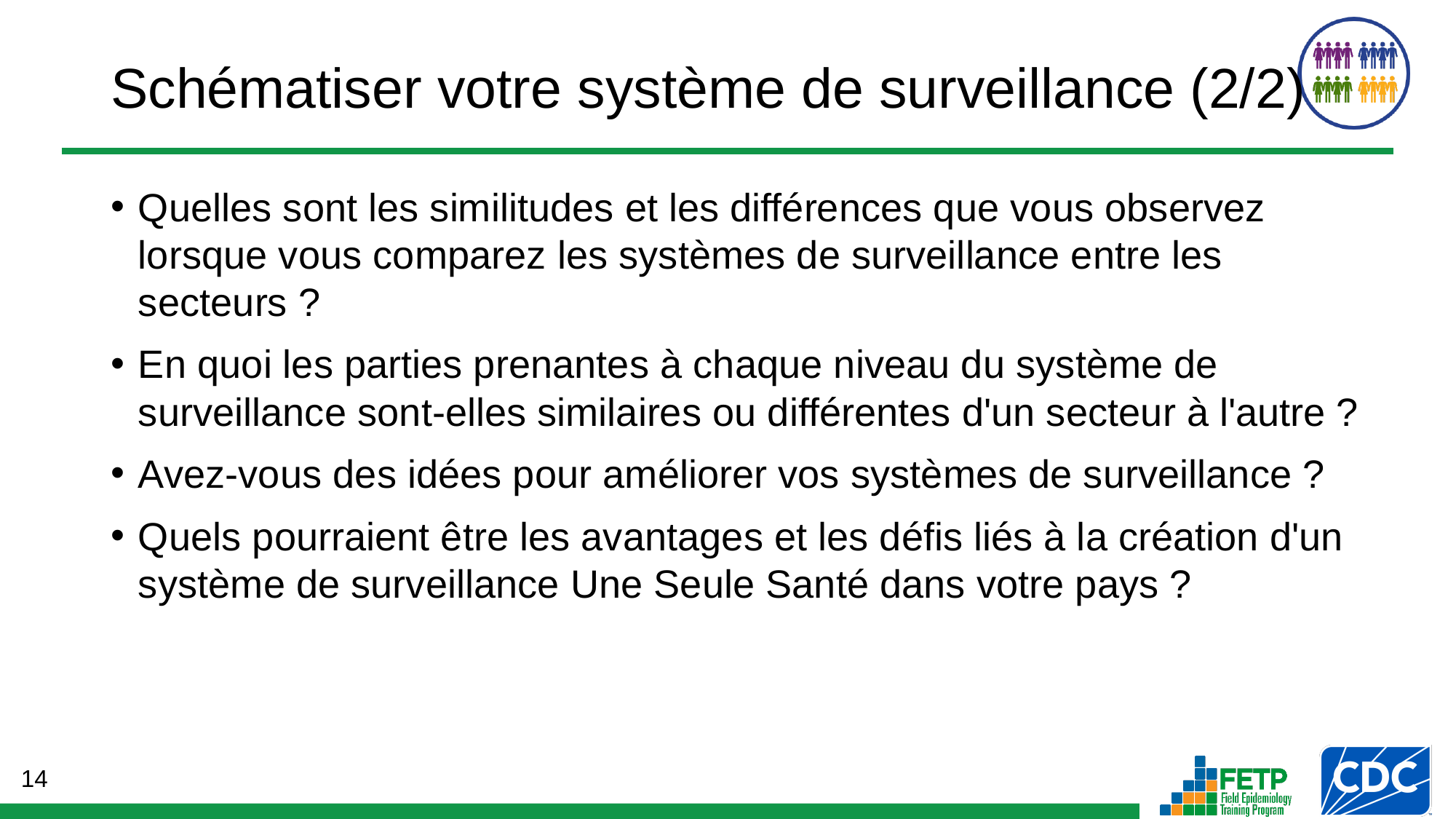

Schématiser votre système de surveillance (2/2)
Quelles sont les similitudes et les différences que vous observez lorsque vous comparez les systèmes de surveillance entre les secteurs ?
En quoi les parties prenantes à chaque niveau du système de surveillance sont-elles similaires ou différentes d'un secteur à l'autre ?
Avez-vous des idées pour améliorer vos systèmes de surveillance ?
Quels pourraient être les avantages et les défis liés à la création d'un système de surveillance Une Seule Santé dans votre pays ?